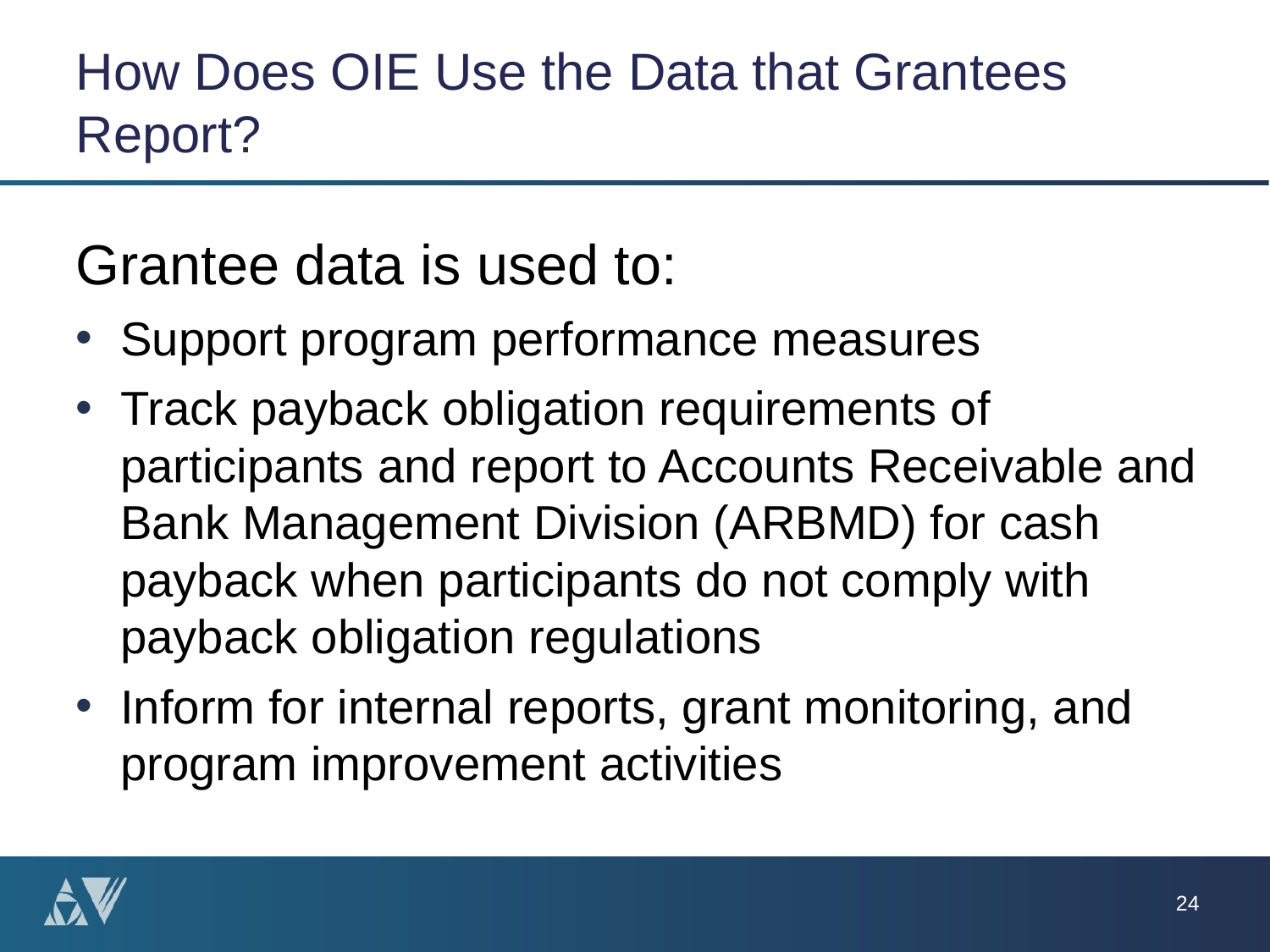

# How Does OIE Use the Data that Grantees Report?
Grantee data is used to:
Support program performance measures
Track payback obligation requirements of participants and report to Accounts Receivable and Bank Management Division (ARBMD) for cash payback when participants do not comply with payback obligation regulations
Inform for internal reports, grant monitoring, and program improvement activities

24